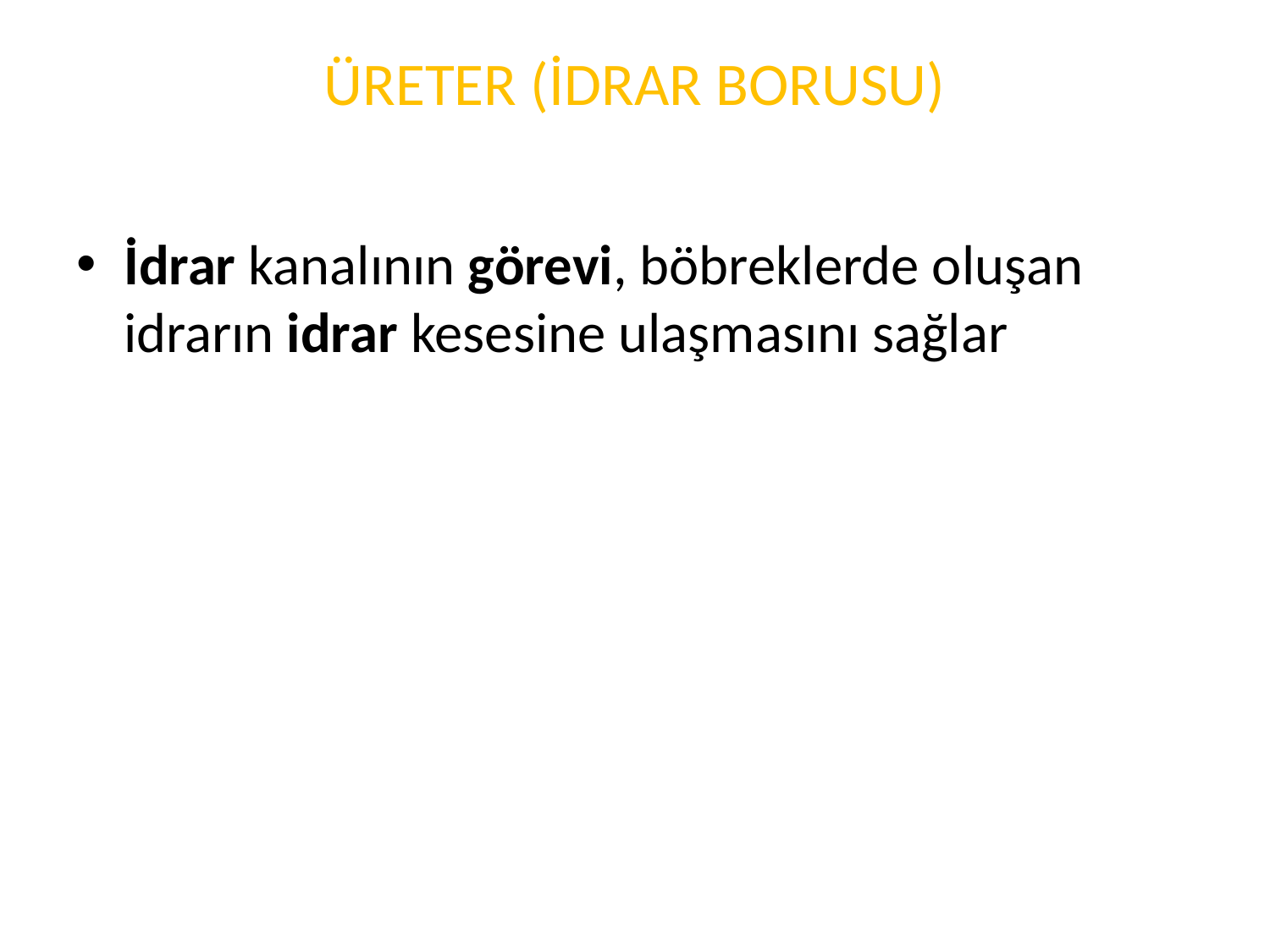

# ÜRETER (İDRAR BORUSU)
İdrar kanalının görevi, böbreklerde oluşan idrarın idrar kesesine ulaşmasını sağlar